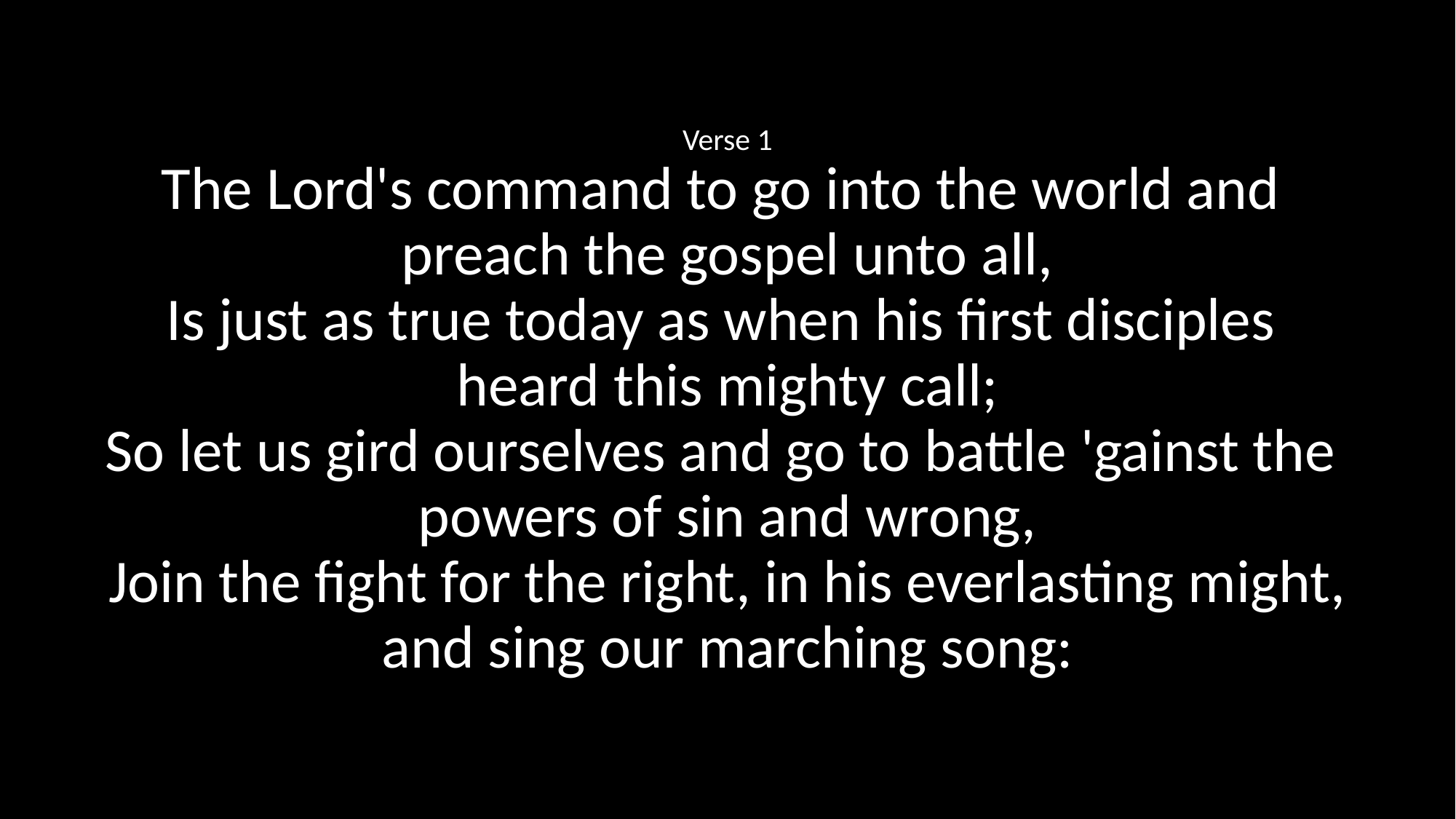

Verse 1
The Lord's command to go into the world and
preach the gospel unto all,
Is just as true today as when his first disciples
heard this mighty call;
So let us gird ourselves and go to battle 'gainst the
powers of sin and wrong,
Join the fight for the right, in his everlasting might,
and sing our marching song: